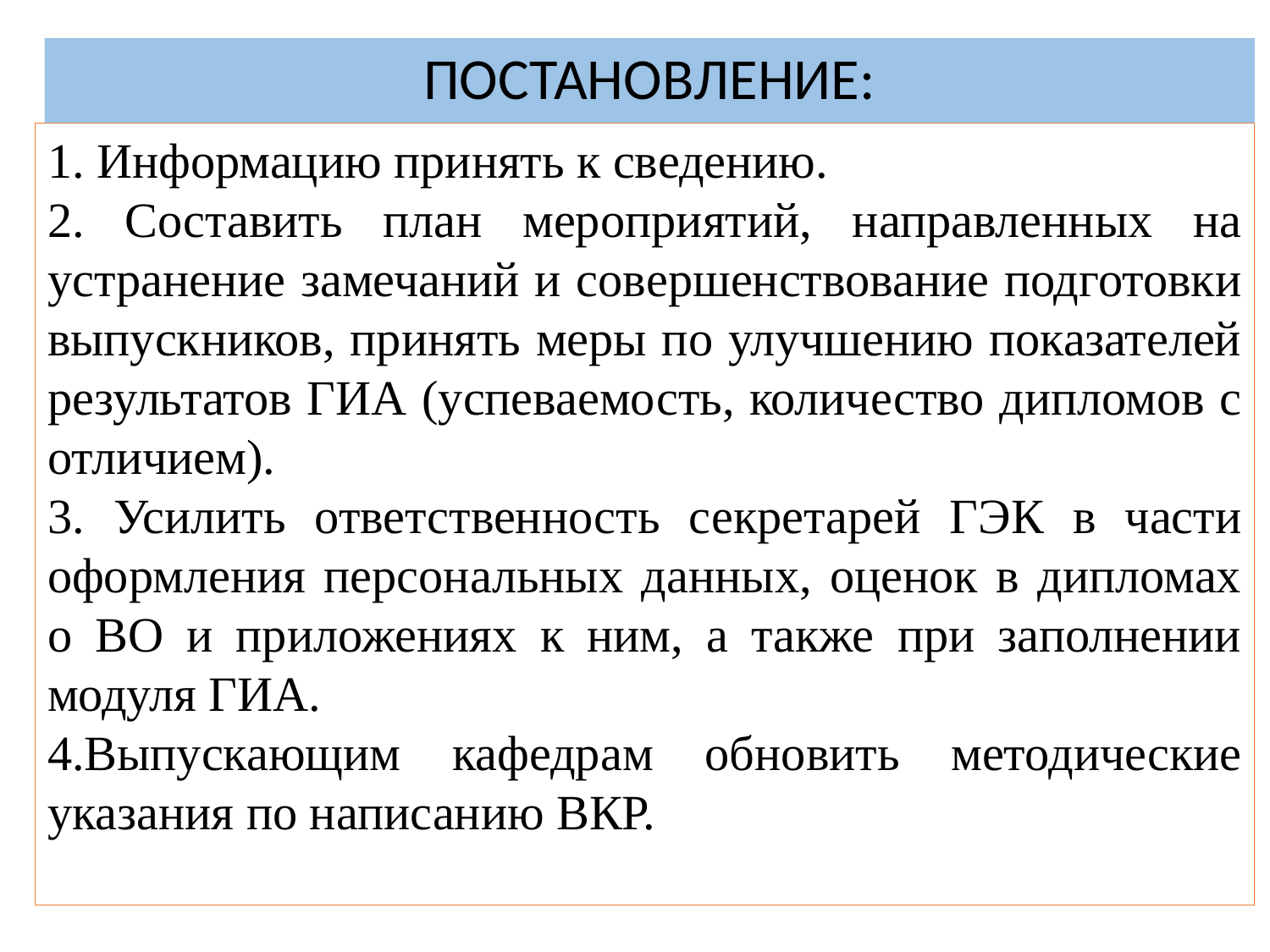

# ПОСТАНОВЛЕНИЕ:
1. Информацию принять к сведению.
2. Составить план мероприятий, направленных на устранение замечаний и совершенствование подготовки выпускников, принять меры по улучшению показателей результатов ГИА (успеваемость, количество дипломов с отличием).
3. Усилить ответственность секретарей ГЭК в части оформления персональных данных, оценок в дипломах о ВО и приложениях к ним, а также при заполнении модуля ГИА.
4.Выпускающим кафедрам обновить методические указания по написанию ВКР.